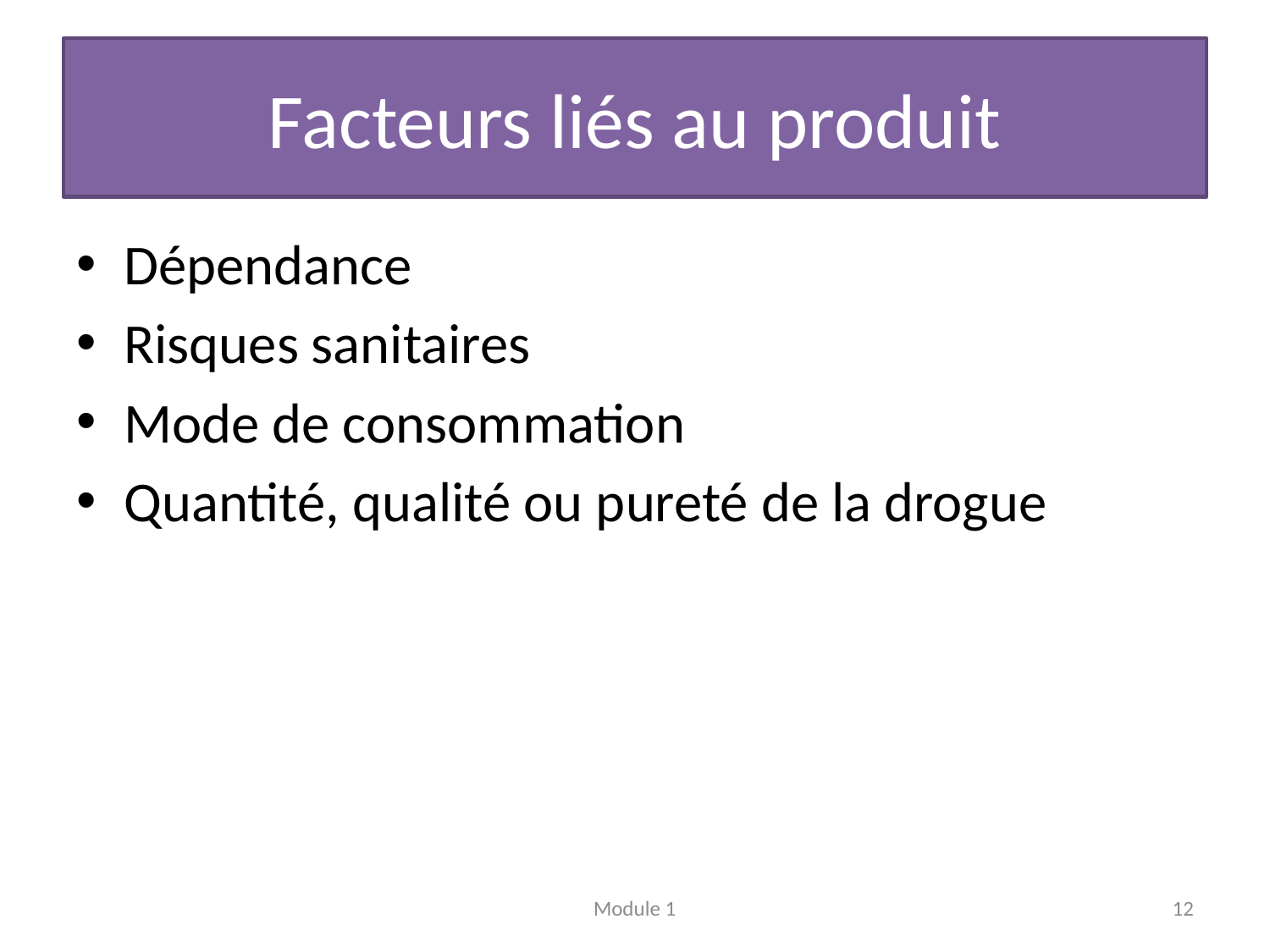

# Facteurs liés au produit
Dépendance
Risques sanitaires
Mode de consommation
Quantité, qualité ou pureté de la drogue
Module 1
12